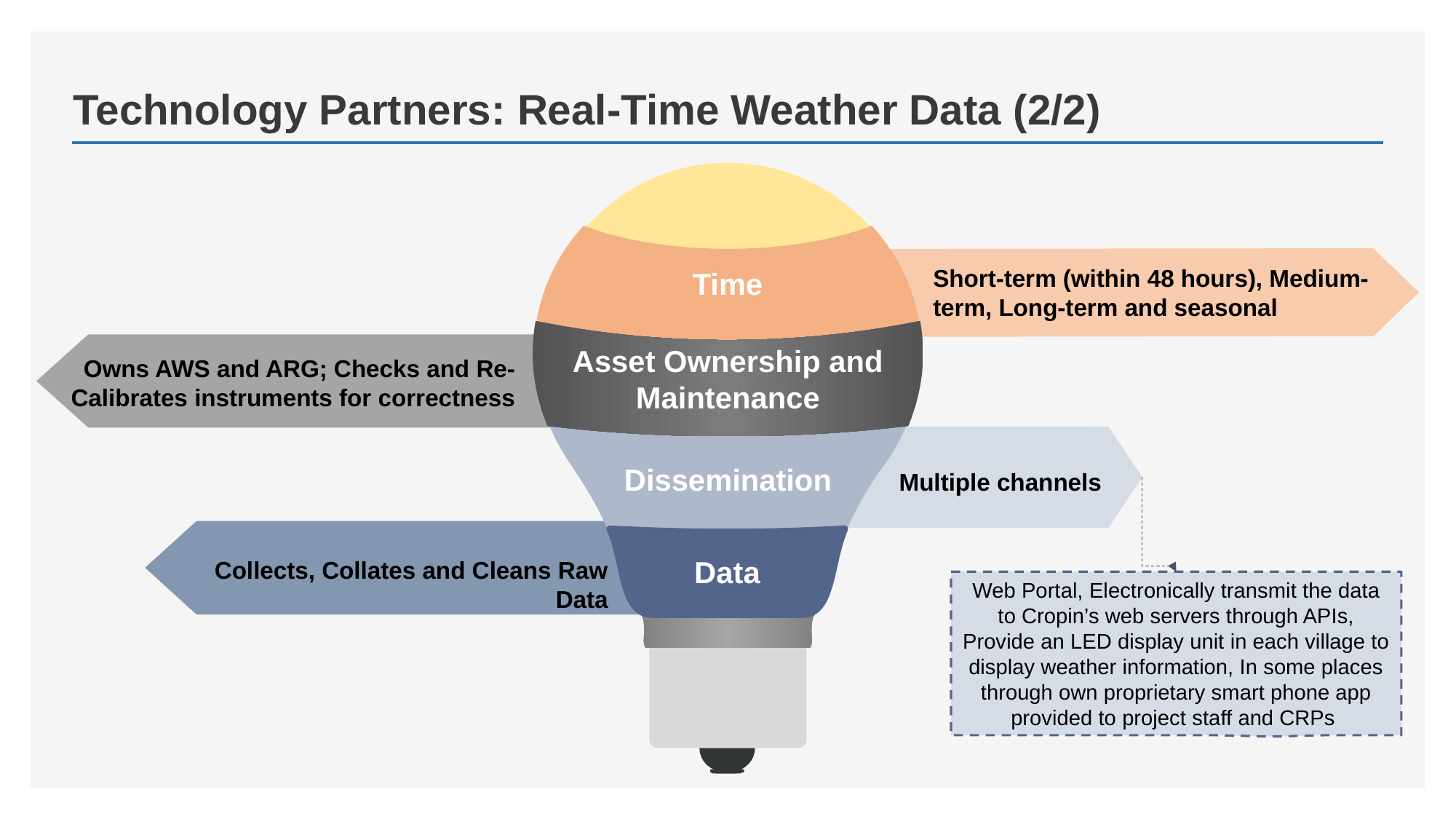

# Technology Partners: Real-Time Weather Data (2/2)

Time

Short-term (within 48 hours), Medium-term, Long-term and seasonal
Asset Ownership and Maintenance

Owns AWS and ARG; Checks and Re-Calibrates instruments for correctness
Dissemination

Multiple channels

Data
Collects, Collates and Cleans Raw Data
Web Portal, Electronically transmit the data to Cropin’s web servers through APIs, Provide an LED display unit in each village to display weather information, In some places through own proprietary smart phone app provided to project staff and CRPs